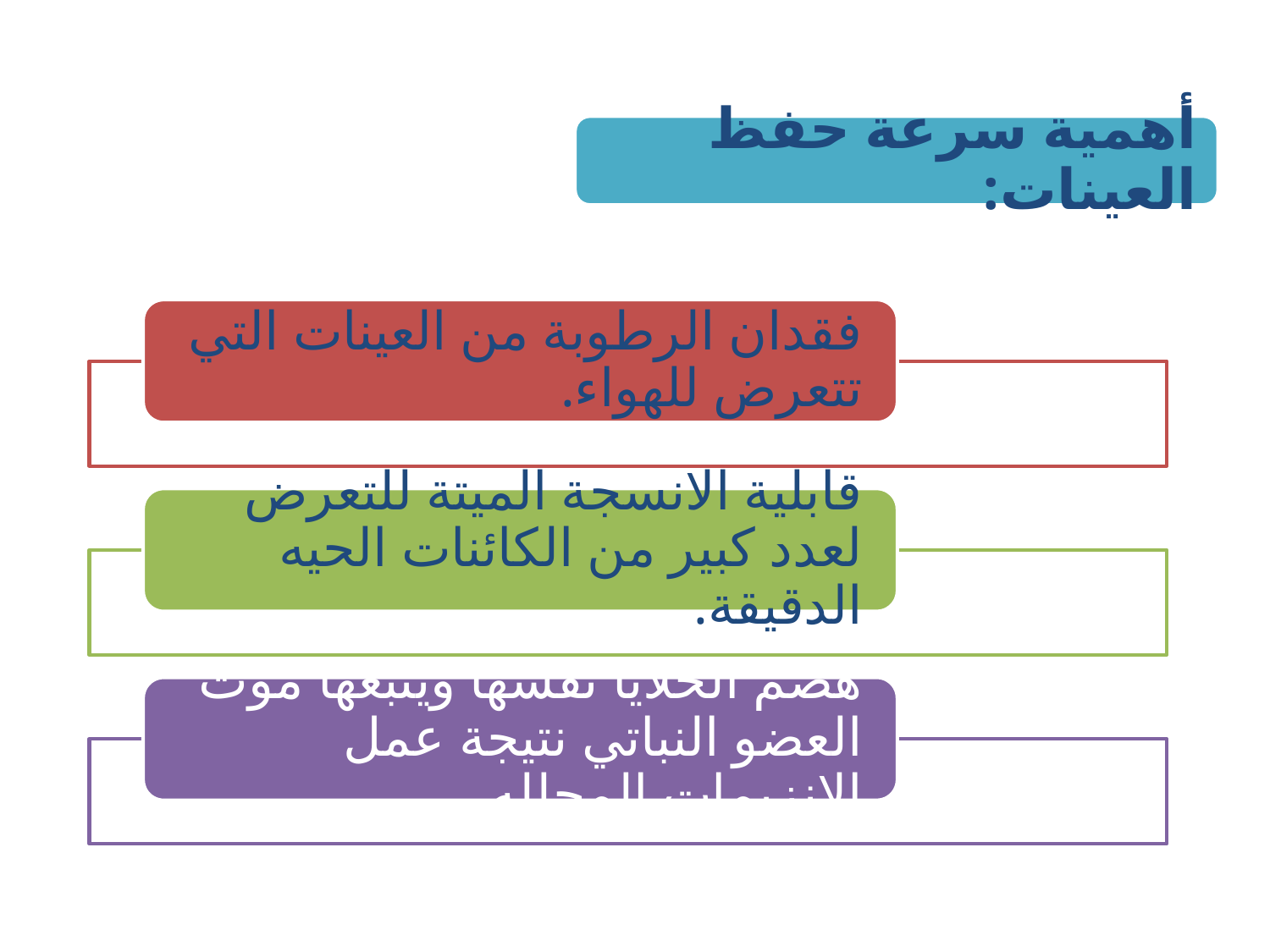

أهمية سرعة حفظ العينات:
فقدان الرطوبة من العينات التي تتعرض للهواء.
قابلية الانسجة الميتة للتعرض لعدد كبير من الكائنات الحيه الدقيقة.
هضم الخلايا نفسها ويتبعها موت العضو النباتي نتيجة عمل الانزيمات المحلله.